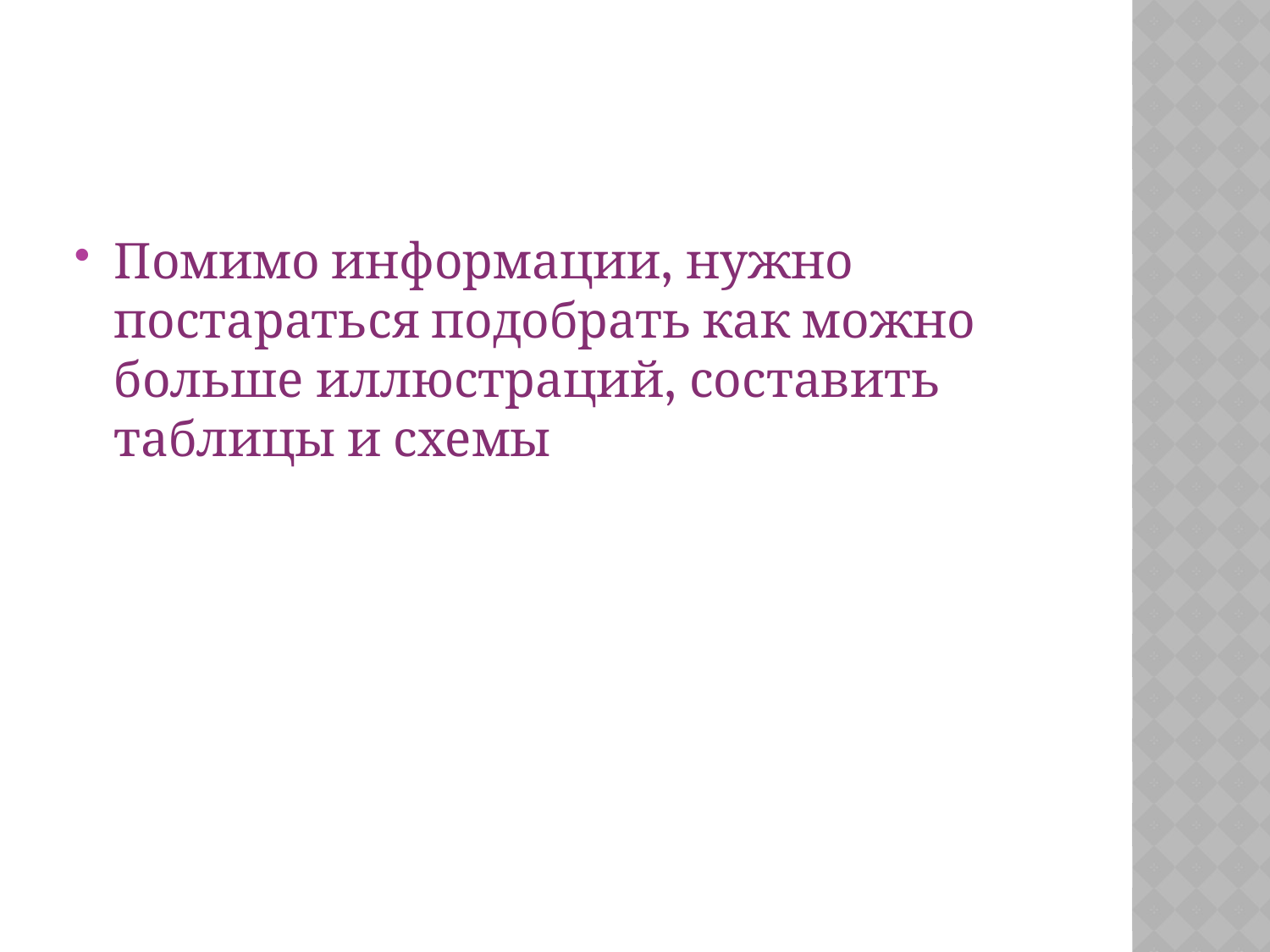

#
Помимо информации, нужно постараться подобрать как можно больше иллюстраций, составить таблицы и схемы